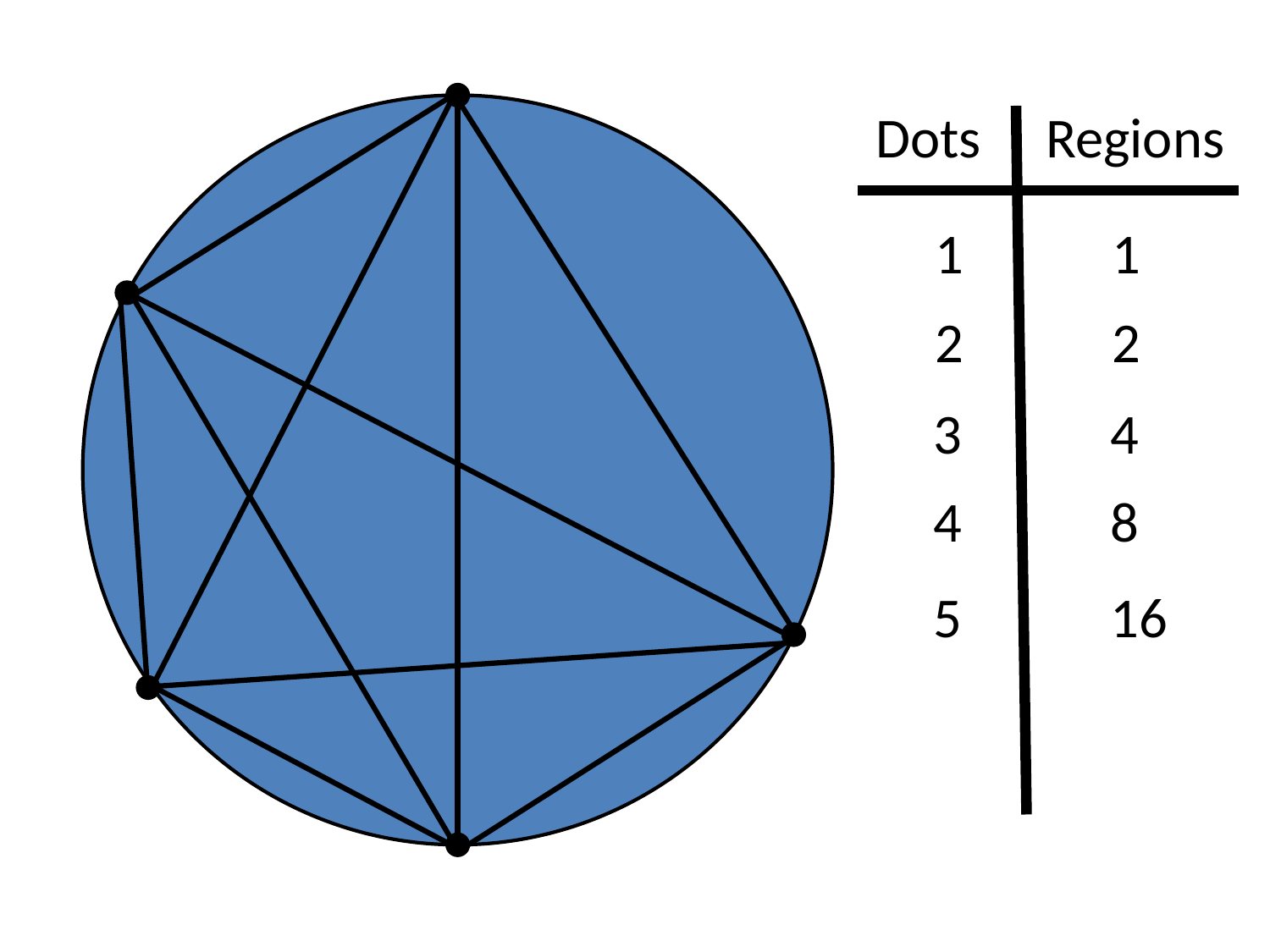

Dots
Regions
1
1

2
2
3
4
4
8
5
16